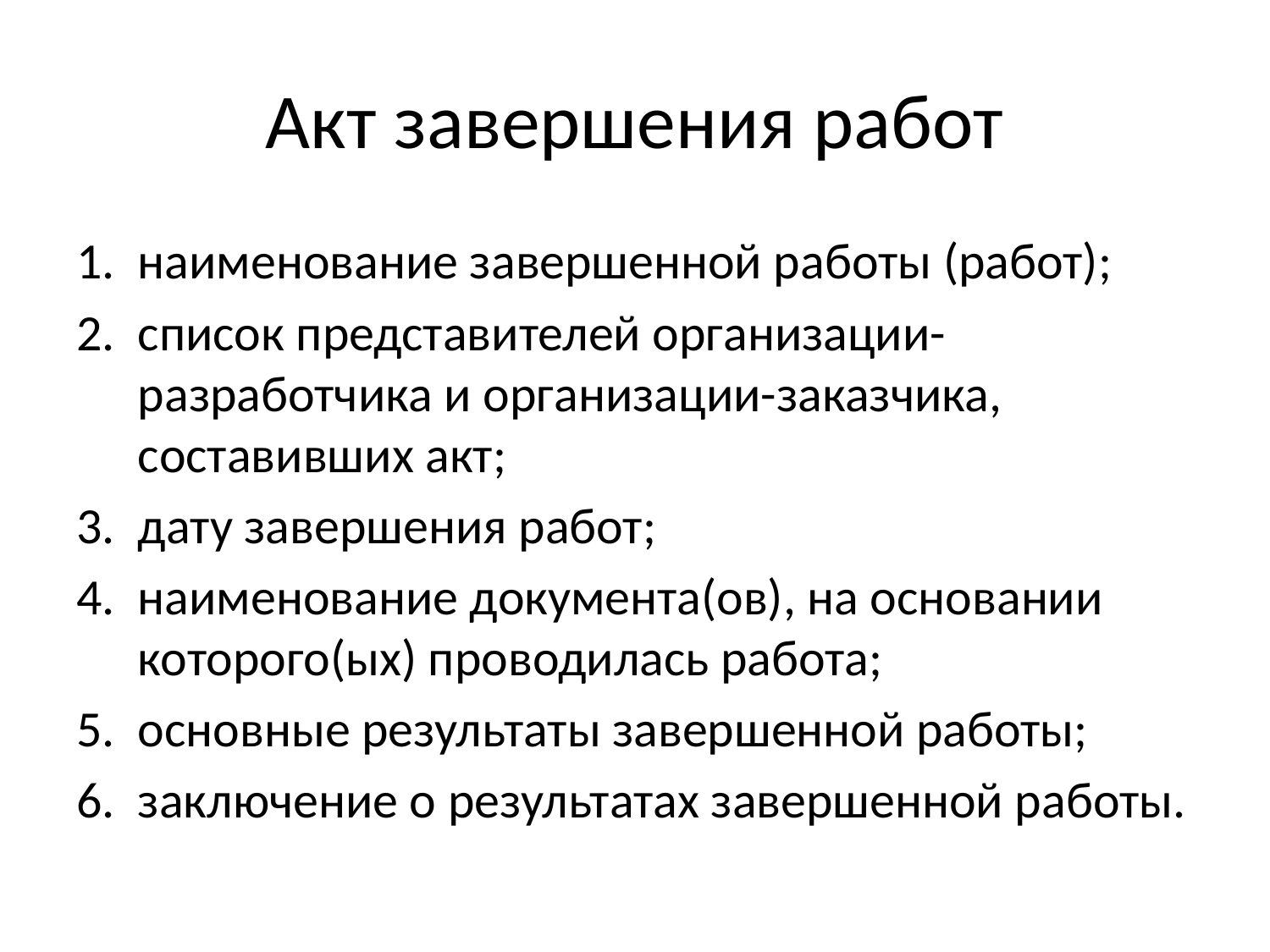

# Акт завершения работ
наименование завершенной работы (работ);
список представителей организации-разработчика и организации-заказчика, составивших акт;
дату завершения работ;
наименование документа(ов), на основании которого(ых) проводилась работа;
основные результаты завершенной работы;
заключение о результатах завершенной работы.